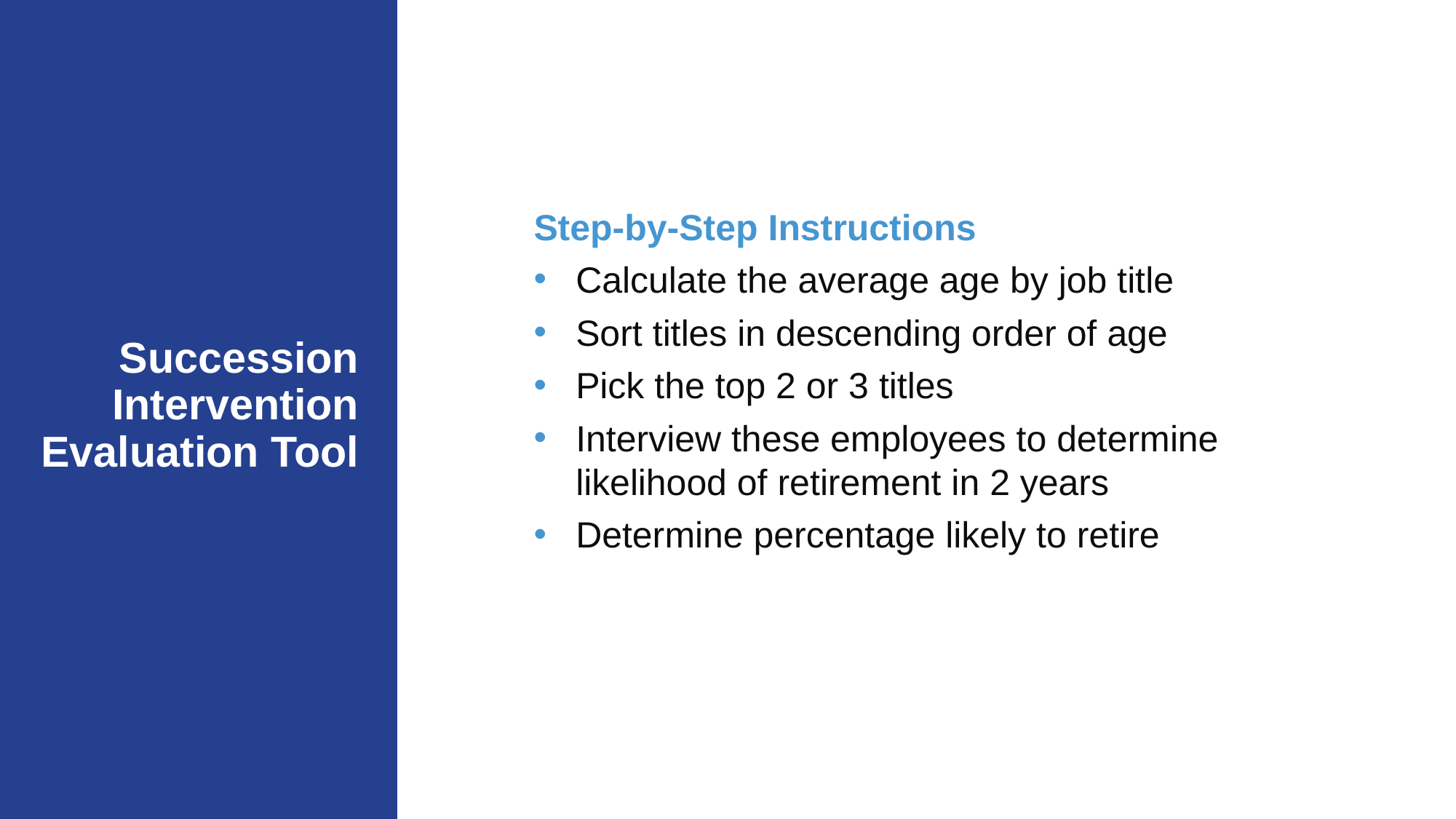

Step-by-Step Instructions
Calculate the average age by job title
Sort titles in descending order of age
Pick the top 2 or 3 titles
Interview these employees to determine likelihood of retirement in 2 years
Determine percentage likely to retire

# Succession Intervention Evaluation Tool